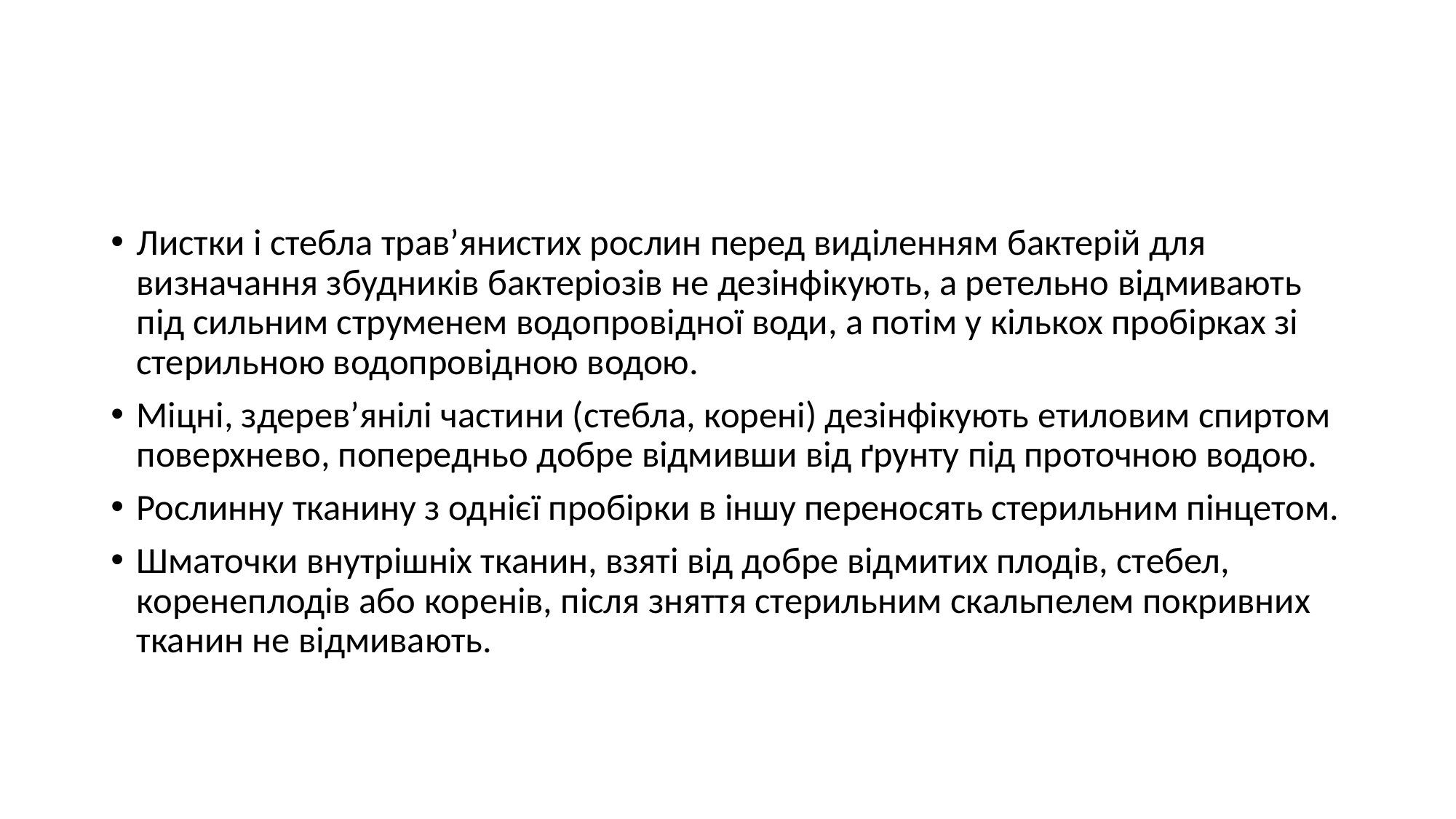

#
Листки і стебла трав’янистих рослин перед виділенням бактерій для визначання збудників бактеріозів не дезінфікують, а ретельно відмивають під сильним струменем водопровідної води, а потім у кількох пробірках зі стерильною водопровідною водою.
Міцні, здерев’янілі частини (стебла, корені) дезінфікують етиловим спиртом поверхнево, попередньо добре відмивши від ґрунту під проточною водою.
Рослинну тканину з однієї пробірки в іншу переносять стерильним пінцетом.
Шматочки внутрішніх тканин, взяті від добре відмитих плодів, стебел, коренеплодів або коренів, після зняття стерильним скальпелем покривних тканин не відмивають.